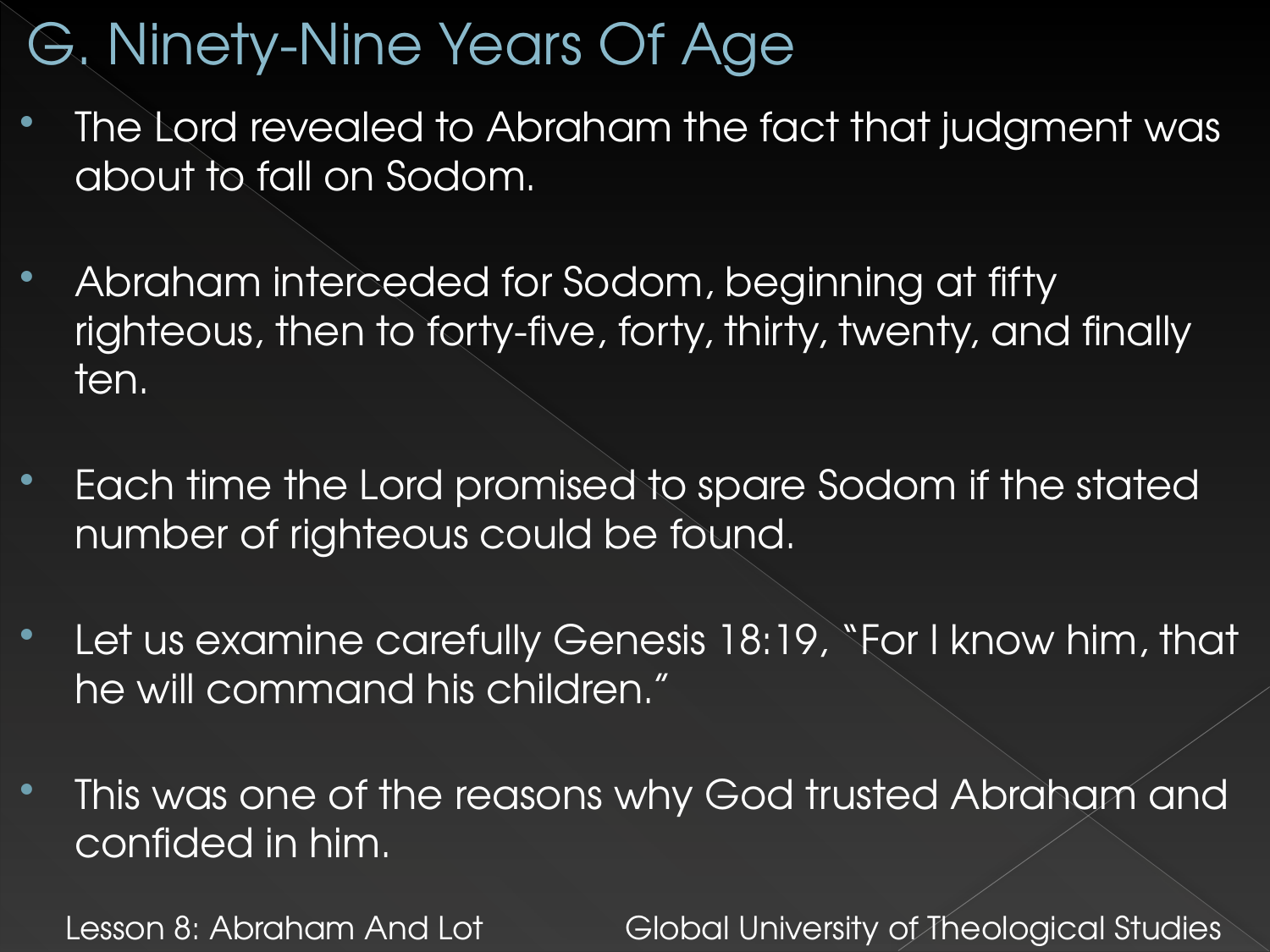

# G. Ninety-Nine Years Of Age
The Lord revealed to Abraham the fact that judgment was about to fall on Sodom.

Abraham interceded for Sodom, beginning at fifty righteous, then to forty-five, forty, thirty, twenty, and finally ten.

Each time the Lord promised to spare Sodom if the stated number of righteous could be found.

Let us examine carefully Genesis 18:19, “For I know him, that he will command his children.”

This was one of the reasons why God trusted Abraham and confided in him.
Lesson 8: Abraham And Lot                Global University of Theological Studies